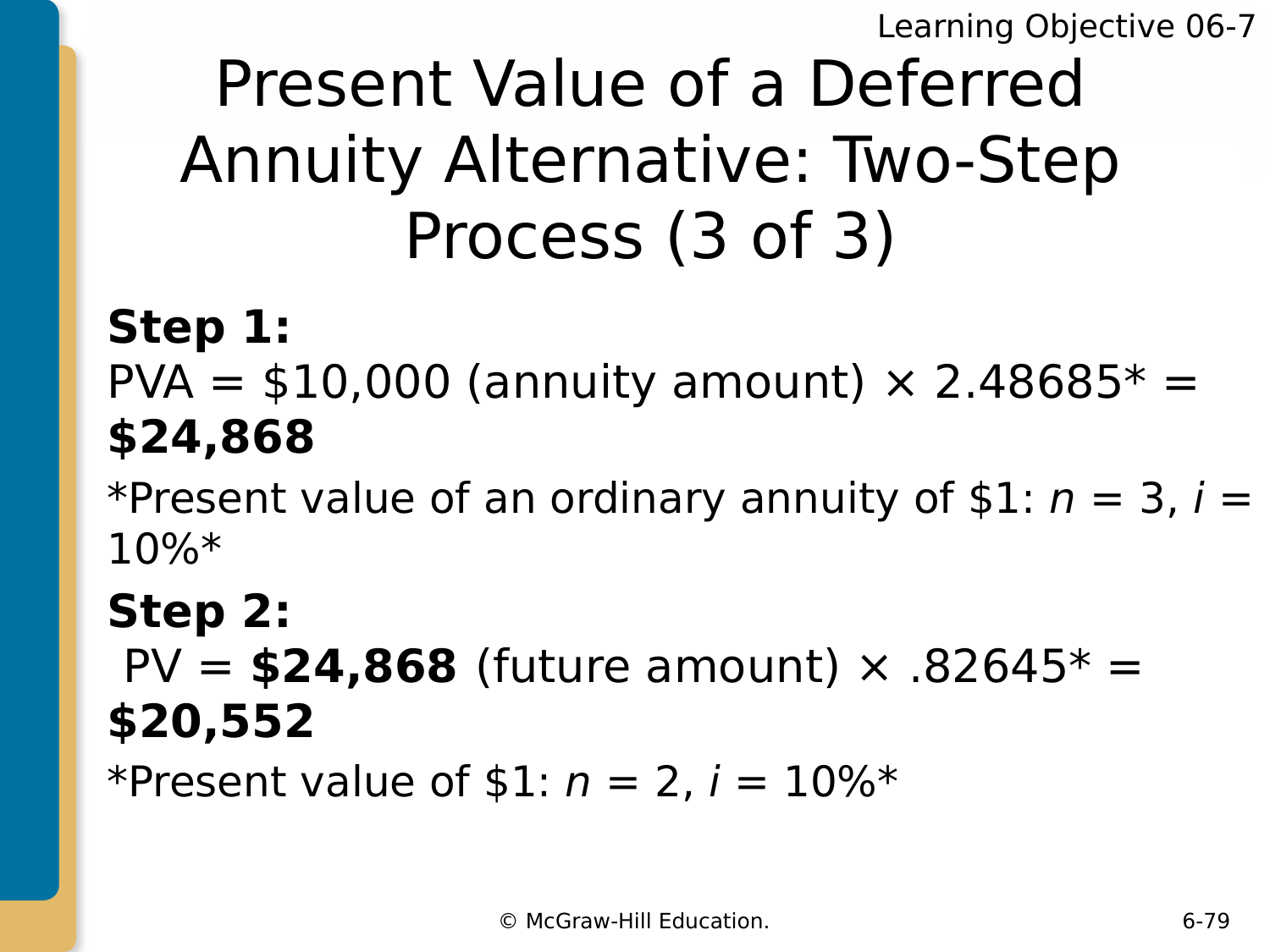

Learning Objective 06-7
# Present Value of a Deferred Annuity Alternative: Two-Step Process (3 of 3)
Step 1:
PVA = $10,000 (annuity amount) × 2.48685* = $24,868
*Present value of an ordinary annuity of $1: n = 3, i = 10%*
Step 2:
 PV = $24,868 (future amount) × .82645* = $20,552
*Present value of $1: n = 2, i = 10%*